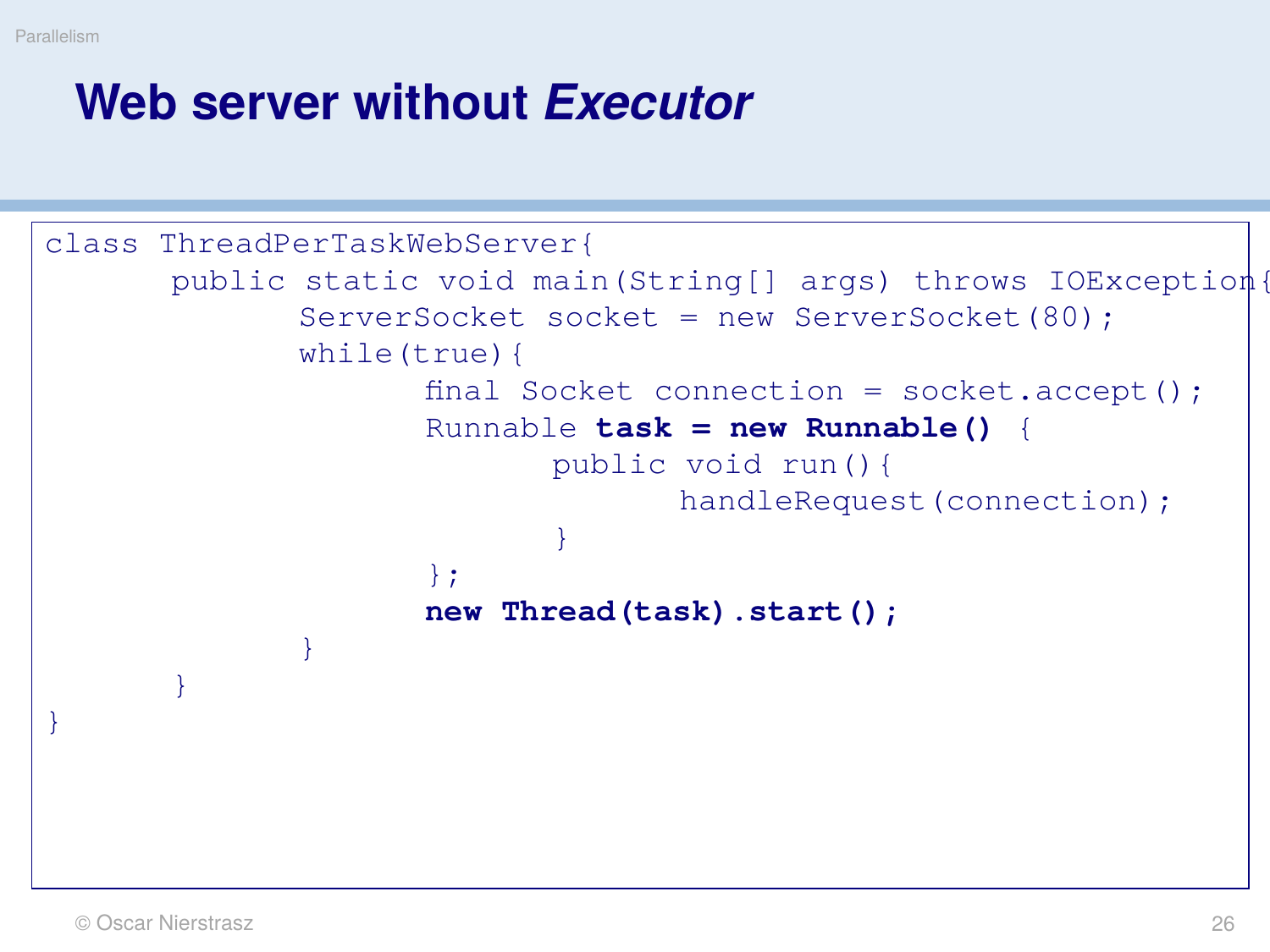

Parallelism
# Web server without Executor
class ThreadPerTaskWebServer{
	public static void main(String[] args) throws IOException{
		ServerSocket socket = new ServerSocket(80);
		while(true){
			final Socket connection = socket.accept();
			Runnable task = new Runnable() {
				public void run(){
					handleRequest(connection);
				}
			};
			new Thread(task).start();
		}
	}
}
© Oscar Nierstrasz
26